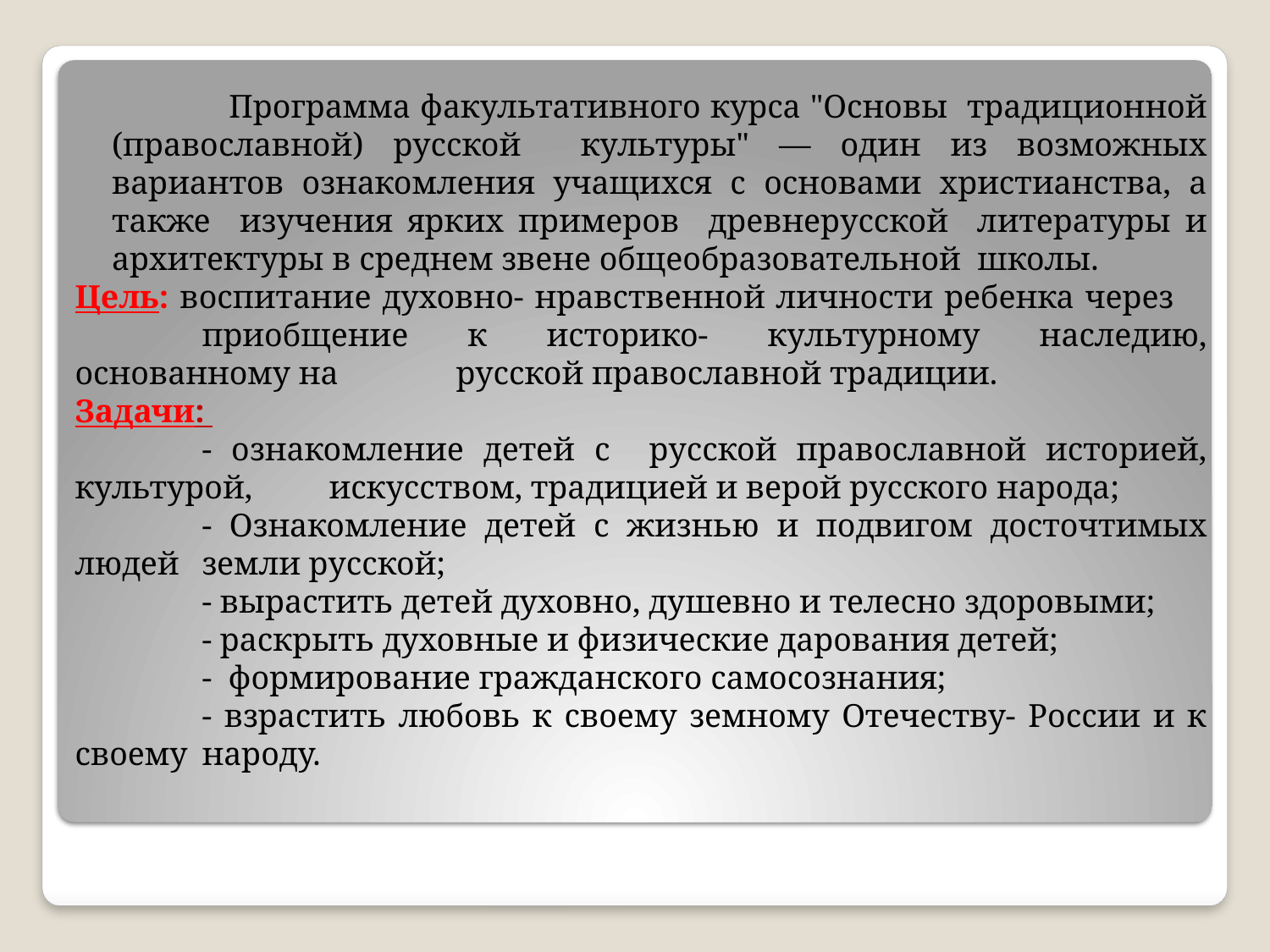

Программа факультативного курса "Основы  традиционной (православной) русской  культуры" — один из возможных вариантов ознакомления учащихся с основами христианства, а также  изучения ярких примеров  древнерусской  литературы и архитектуры в среднем звене общеобразовательной  школы.
Цель: воспитание духовно- нравственной личности ребенка через    	приобщение к историко- культурному наследию, основанному на 	русской православной традиции.
Задачи:
	- ознакомление детей с  русской православной историей, культурой, 	искусством, традицией и верой русского народа;
	- Ознакомление детей с жизнью и подвигом досточтимых людей 	земли русской;
	- вырастить детей духовно, душевно и телесно здоровыми;
	- раскрыть духовные и физические дарования детей;
	-  формирование гражданского самосознания;
	- взрастить любовь к своему земному Отечеству- России и к своему 	народу.

#